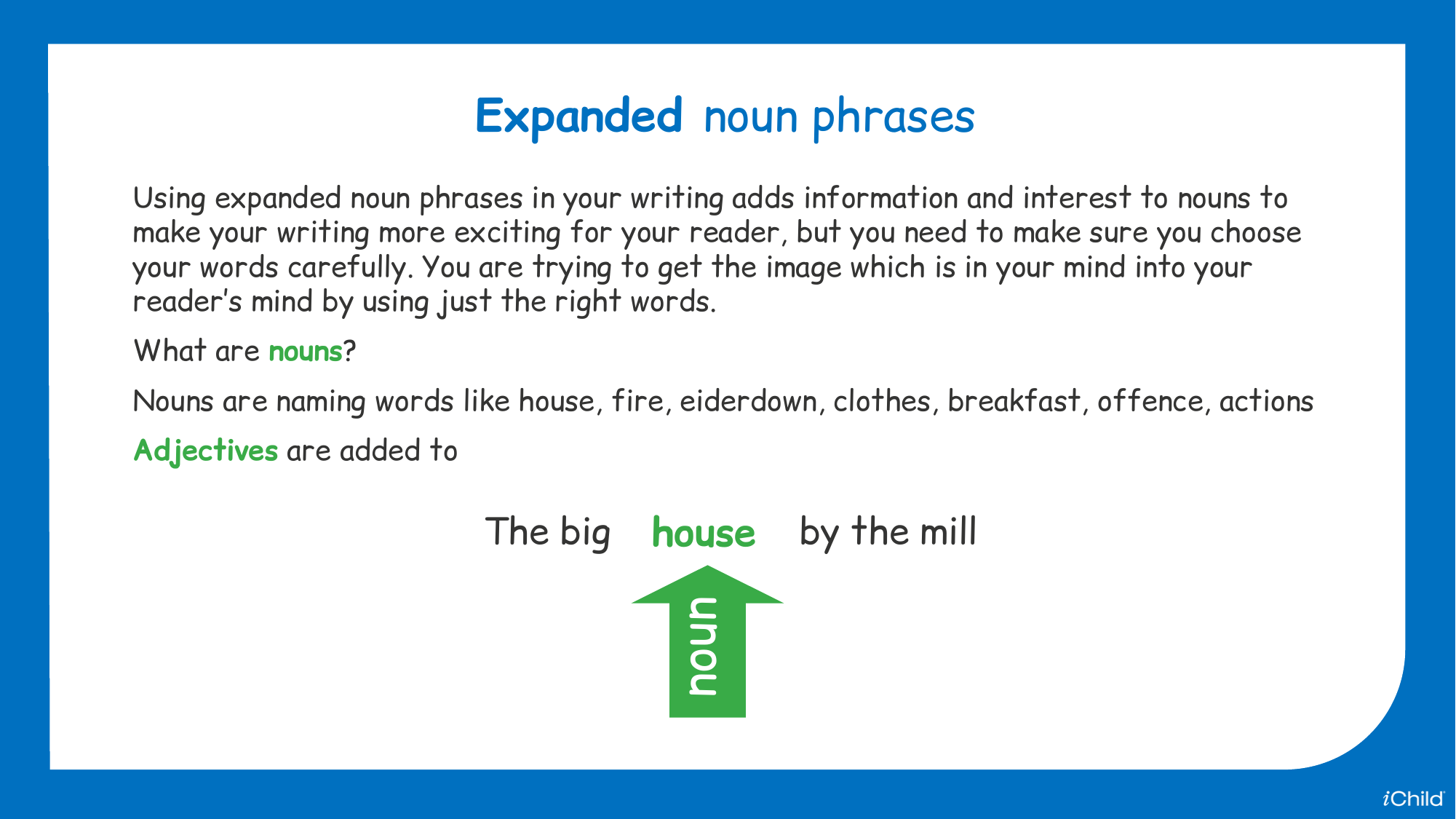

Expanded noun phrases
Using expanded noun phrases in your writing adds information and interest to nouns to make your writing more exciting for your reader, but you need to make sure you choose your words carefully. You are trying to get the image which is in your mind into your reader’s mind by using just the right words.
What are nouns?
Nouns are naming words like house, fire, eiderdown, clothes, breakfast, offence, actions
Adjectives are added to

house
The big
by the mill

noun